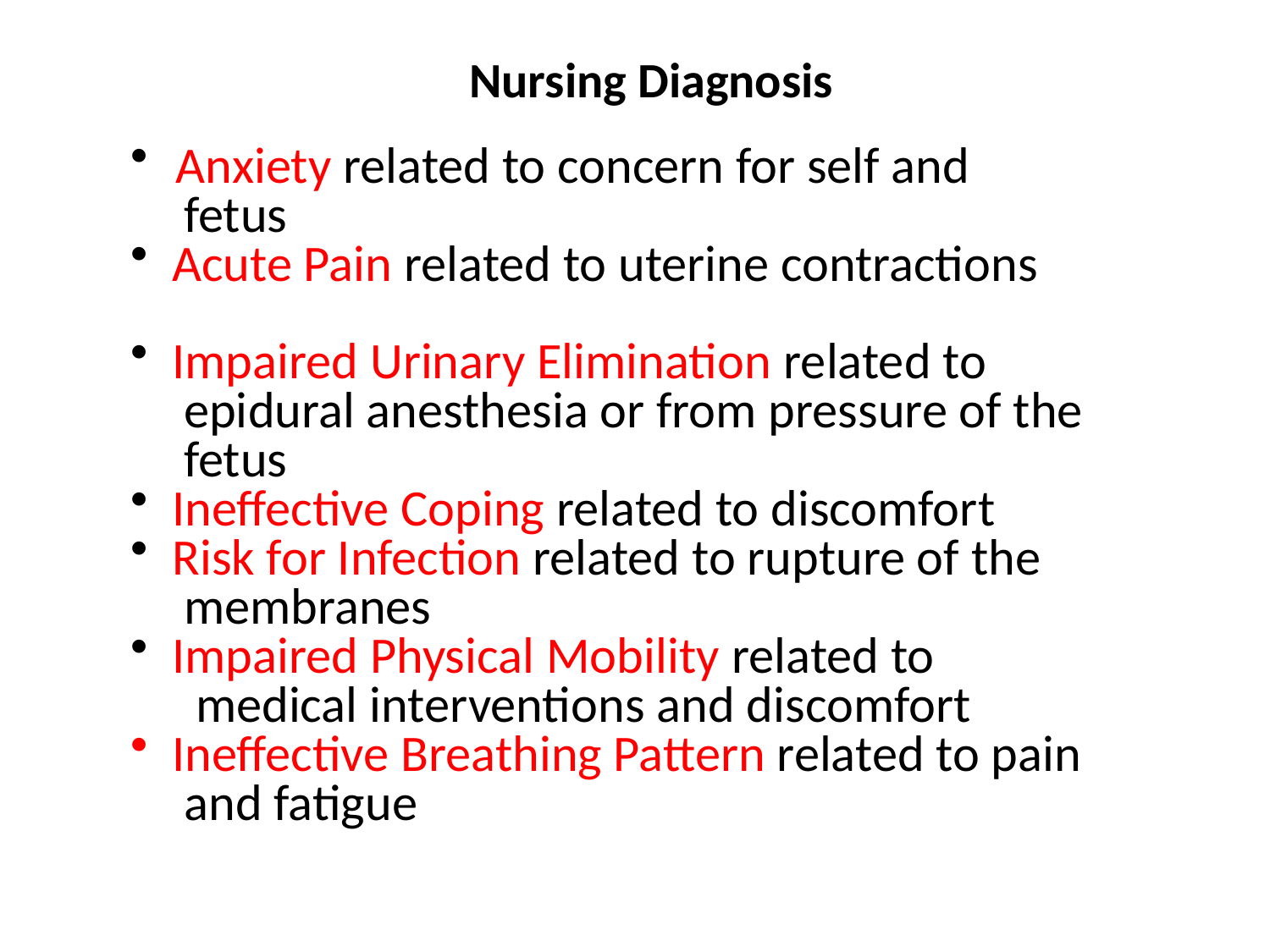

Nursing Diagnosis
 Anxiety related to concern for self and
  fetus
 Acute Pain related to uterine contractions

 Impaired Urinary Elimination related to
  epidural anesthesia or from pressure of the
  fetus
 Ineffective Coping related to discomfort
 Risk for Infection related to rupture of the
  membranes
 Impaired Physical Mobility related to
   medical interventions and discomfort
 Ineffective Breathing Pattern related to pain
  and fatigue